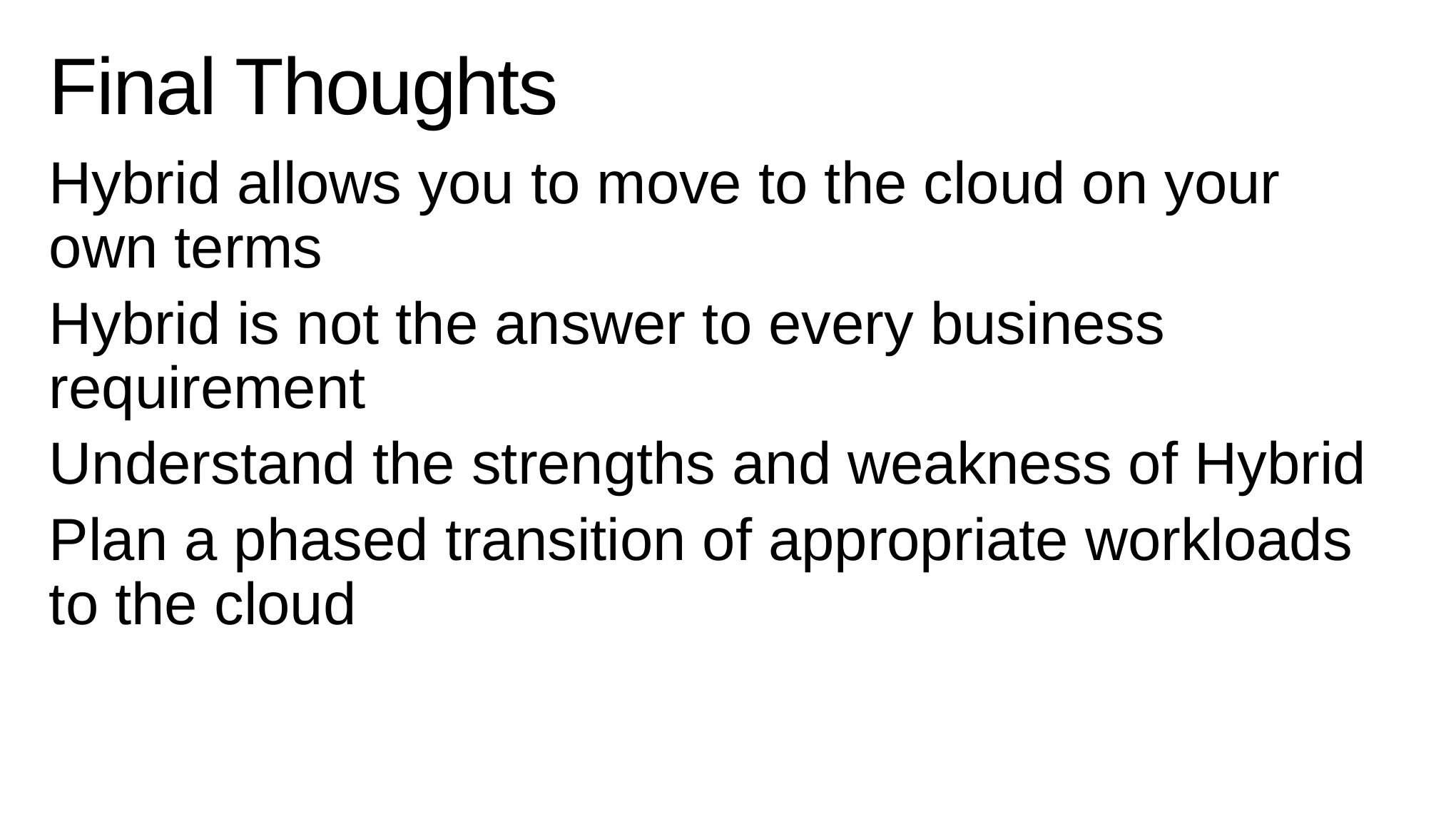

# Final Thoughts
Hybrid allows you to move to the cloud on your own terms
Hybrid is not the answer to every business requirement
Understand the strengths and weakness of Hybrid
Plan a phased transition of appropriate workloads to the cloud